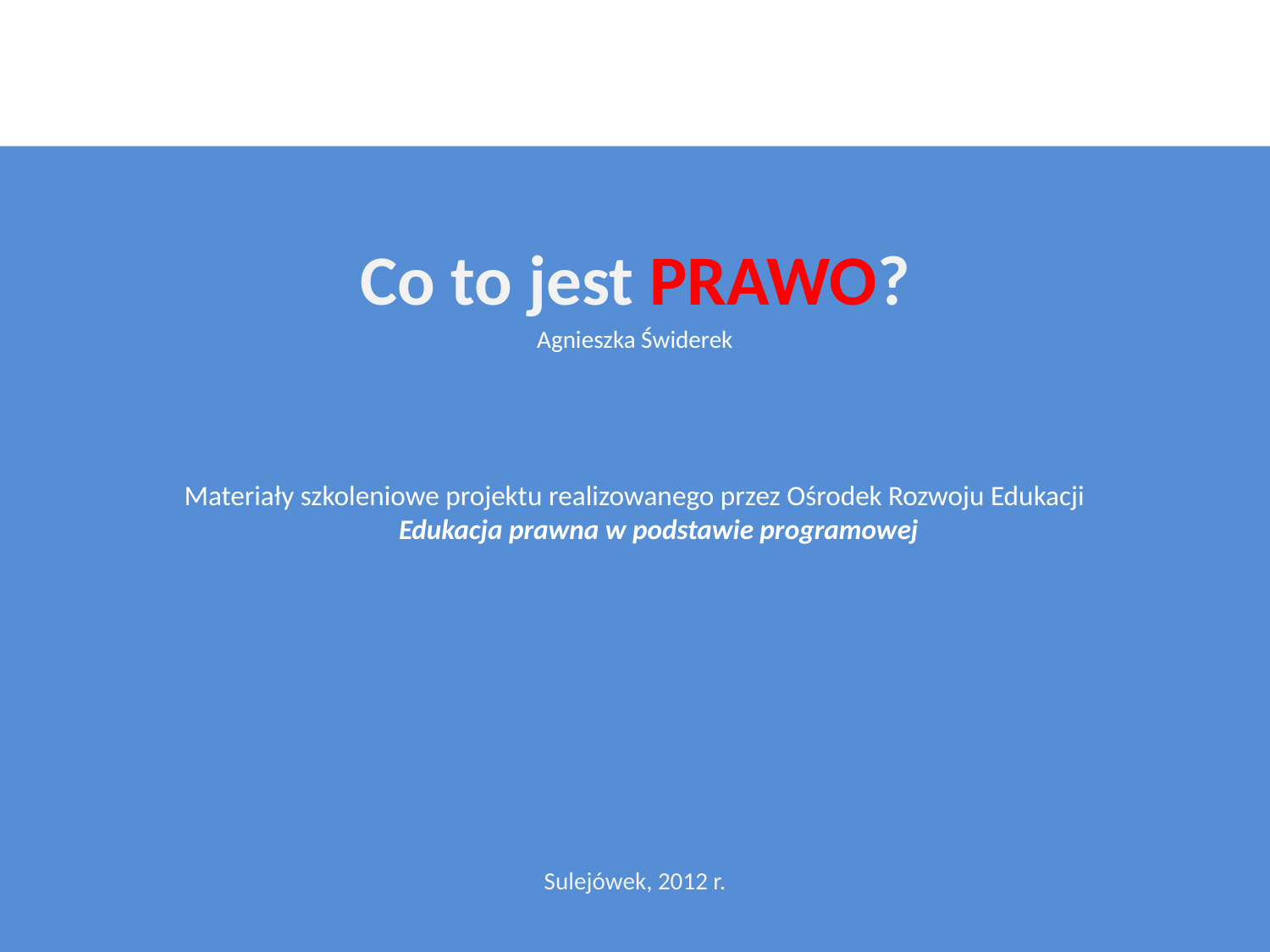

#

Co to jest PRAWO?
Agnieszka Świderek

Materiały szkoleniowe projektu realizowanego przez Ośrodek Rozwoju Edukacji
Edukacja prawna w podstawie programowej

Sulejówek, 2012 r.